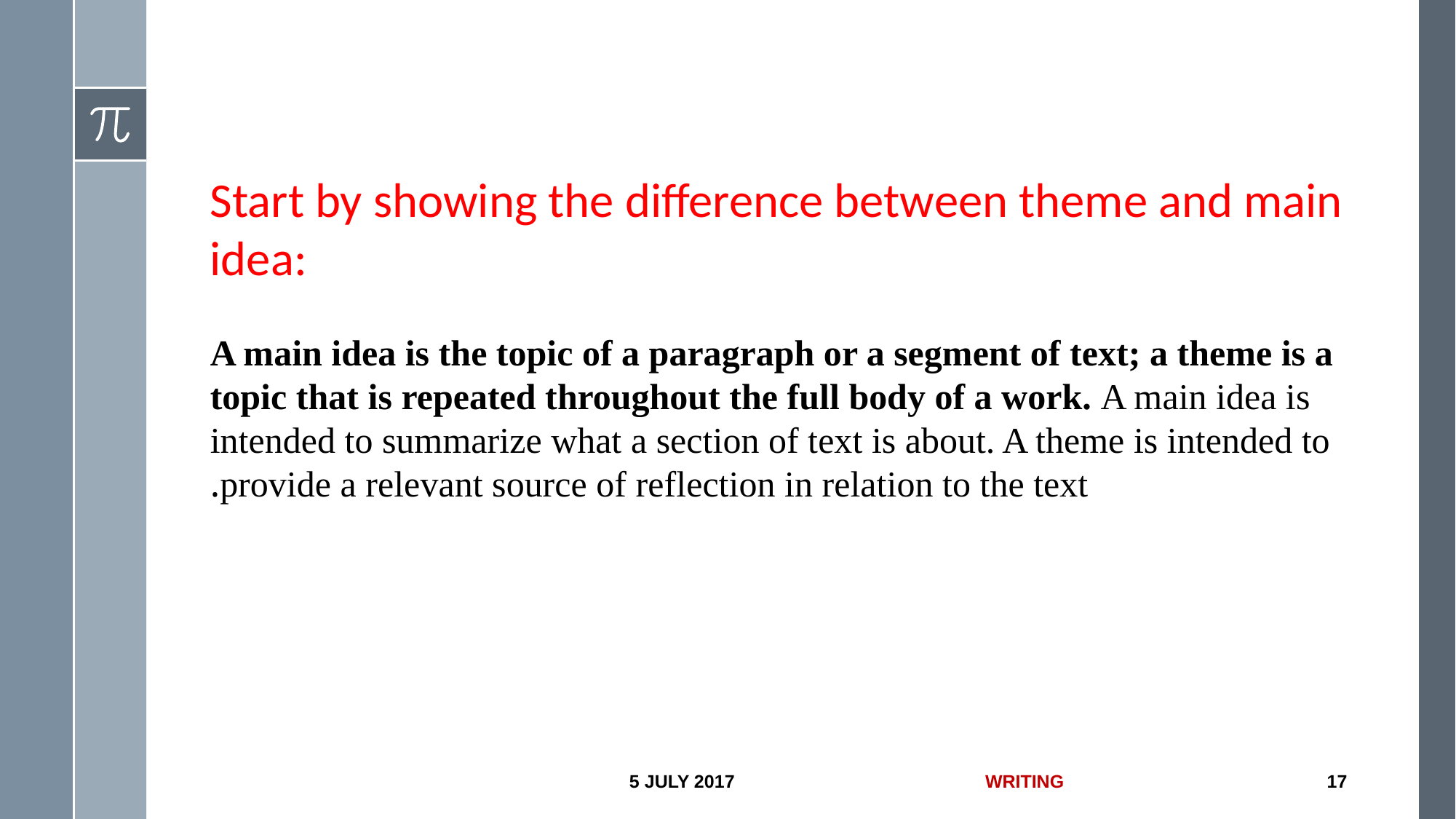

Start by showing the difference between theme and main idea:

A main idea is the topic of a paragraph or a segment of text; a theme is a topic that is repeated throughout the full body of a work. A main idea is intended to summarize what a section of text is about. A theme is intended to provide a relevant source of reflection in relation to the text.

5 July 2017
Writing
17